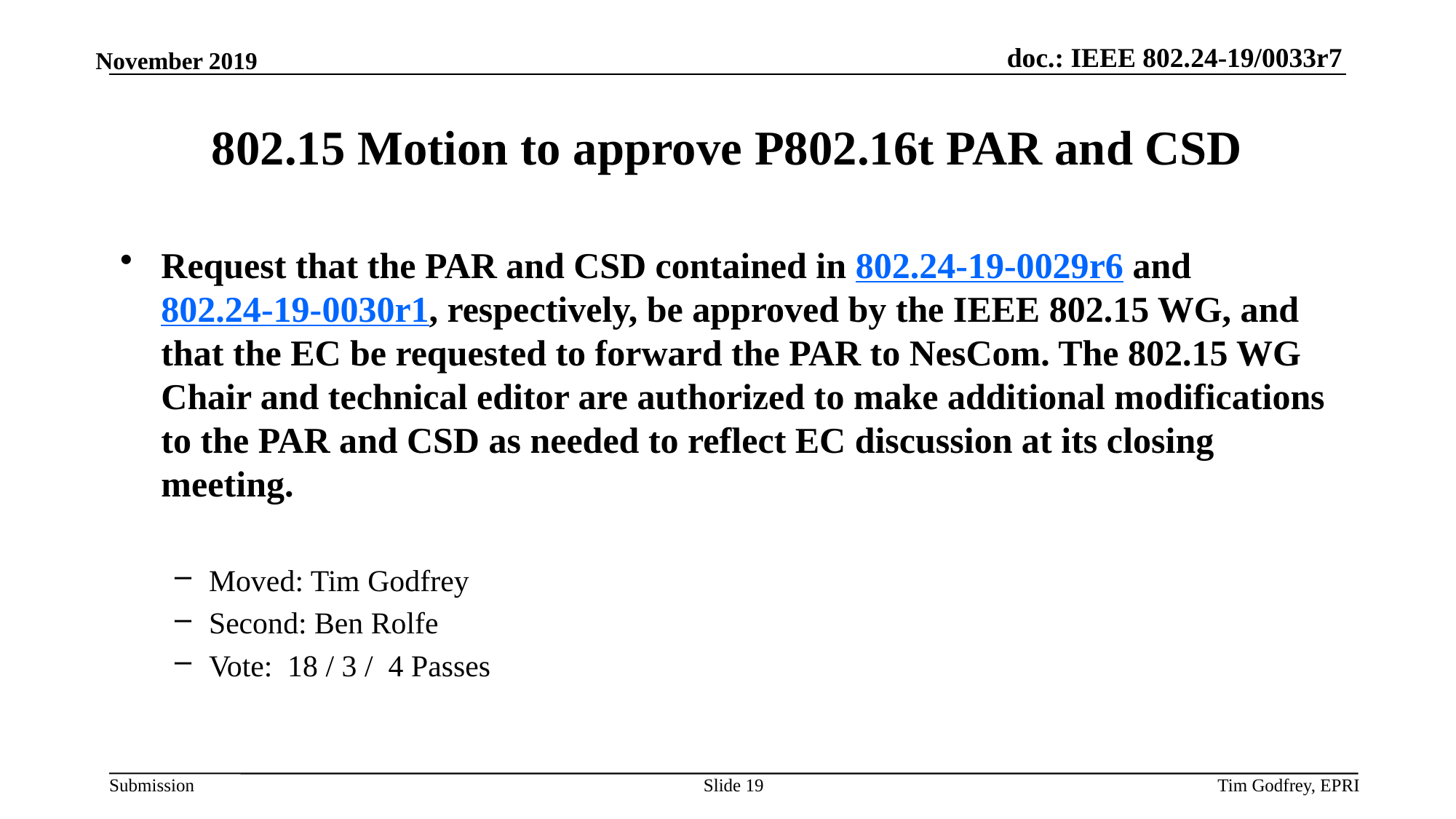

# 802.15 Motion to approve P802.16t PAR and CSD
Request that the PAR and CSD contained in 802.24-19-0029r6 and 802.24-19-0030r1, respectively, be approved by the IEEE 802.15 WG, and that the EC be requested to forward the PAR to NesCom. The 802.15 WG Chair and technical editor are authorized to make additional modifications to the PAR and CSD as needed to reflect EC discussion at its closing meeting.

Moved: Tim Godfrey
Second: Ben Rolfe
Vote:  18 / 3 /  4 Passes
Slide 19
Tim Godfrey, EPRI